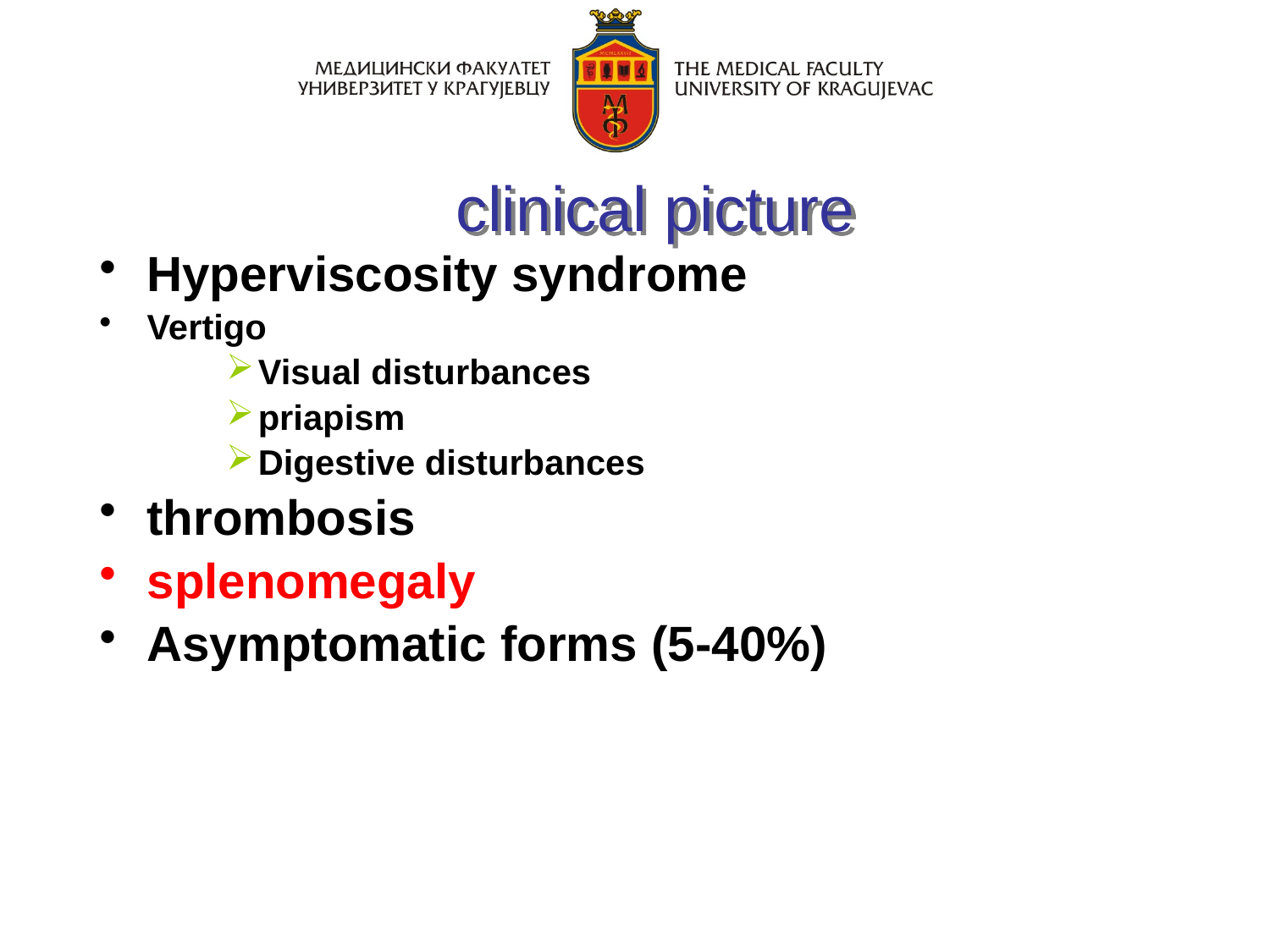

# clinical picture
Hyperviscosity syndrome
Vertigo
Visual disturbances
priapism
Digestive disturbances
thrombosis
splenomegaly
Asymptomatic forms (5-40%)